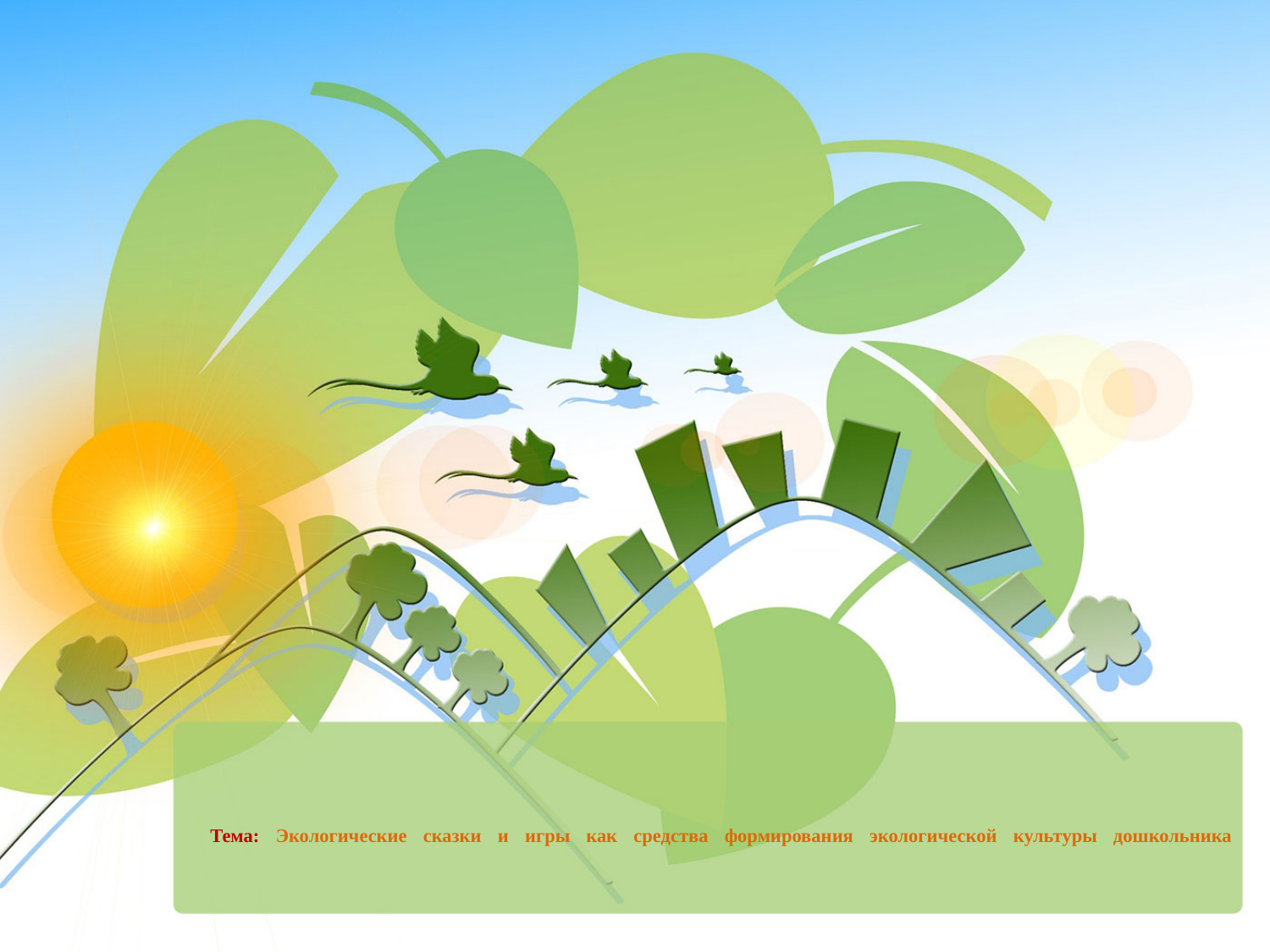

# Тема: Экологические сказки и игры как средства формирования экологической культуры дошкольника